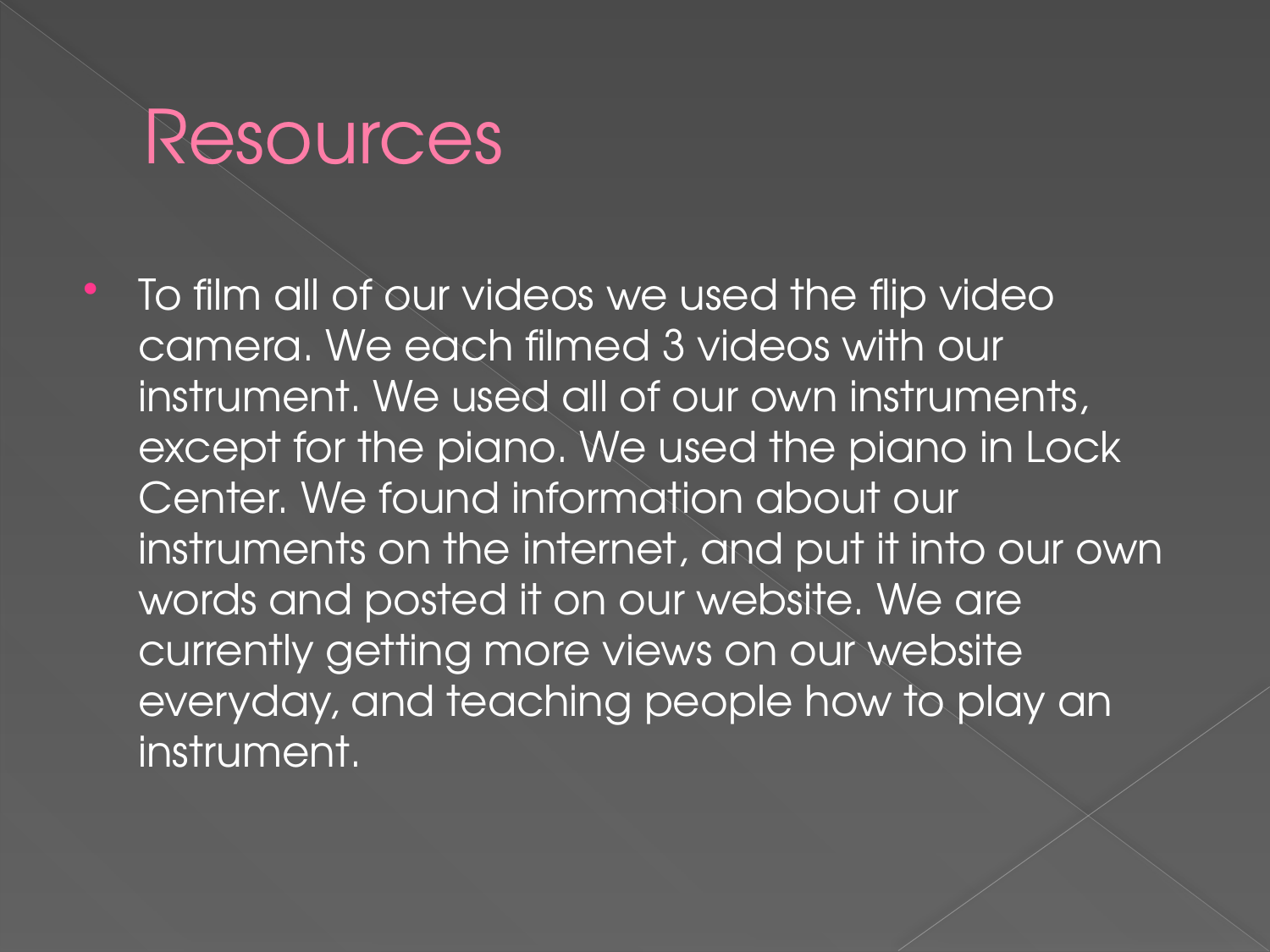

# Resources
To film all of our videos we used the flip video camera. We each filmed 3 videos with our instrument. We used all of our own instruments, except for the piano. We used the piano in Lock Center. We found information about our instruments on the internet, and put it into our own words and posted it on our website. We are currently getting more views on our website everyday, and teaching people how to play an instrument.